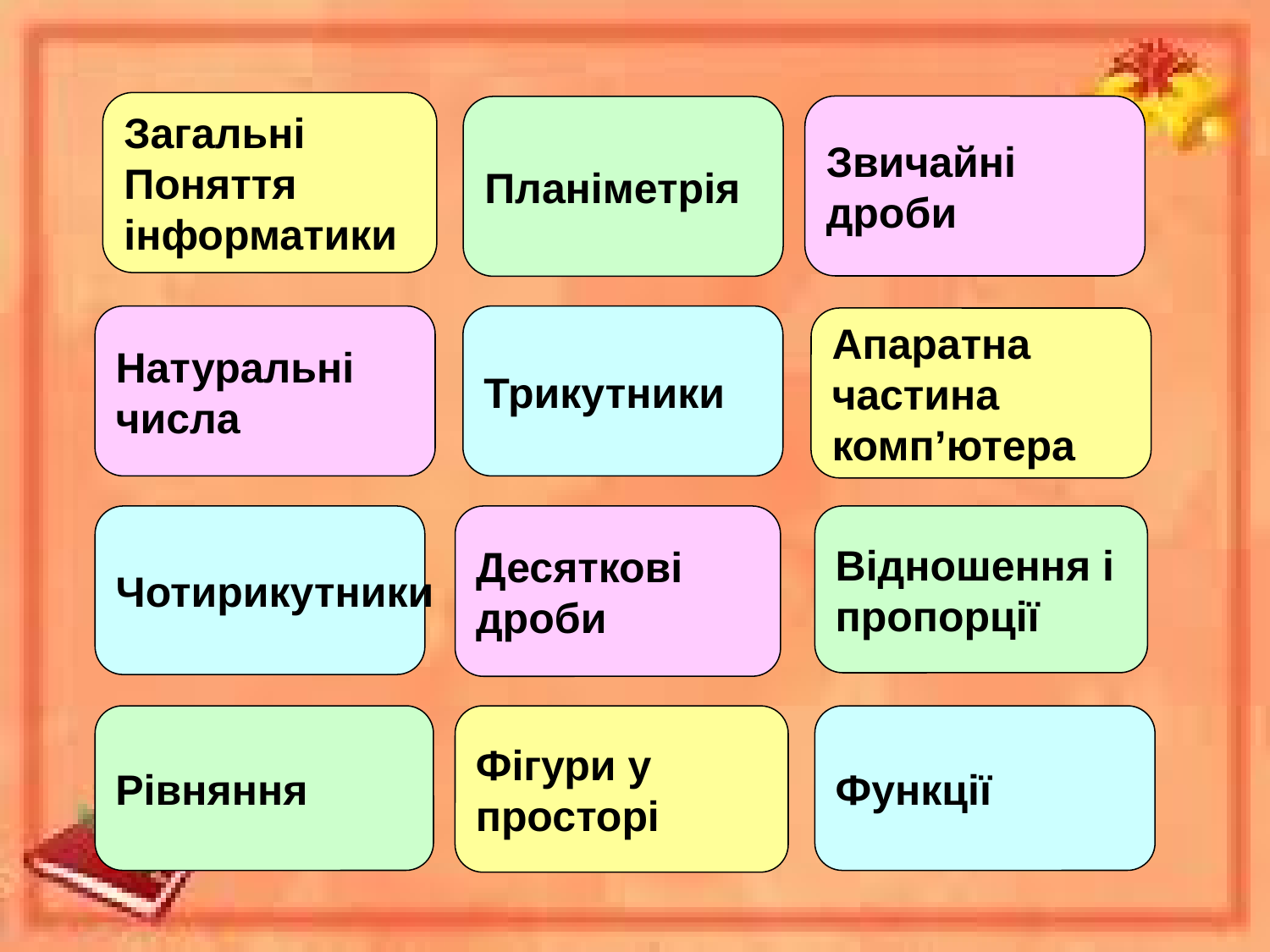

Загальні
Поняття
інформатики
Звичайні
дроби
Планіметрія
Натуральні
числа
Трикутники
Апаратна
частина
комп’ютера
Чотирикутники
Десяткові
дроби
Відношення і
пропорції
Рівняння
Фігури у
просторі
Функції